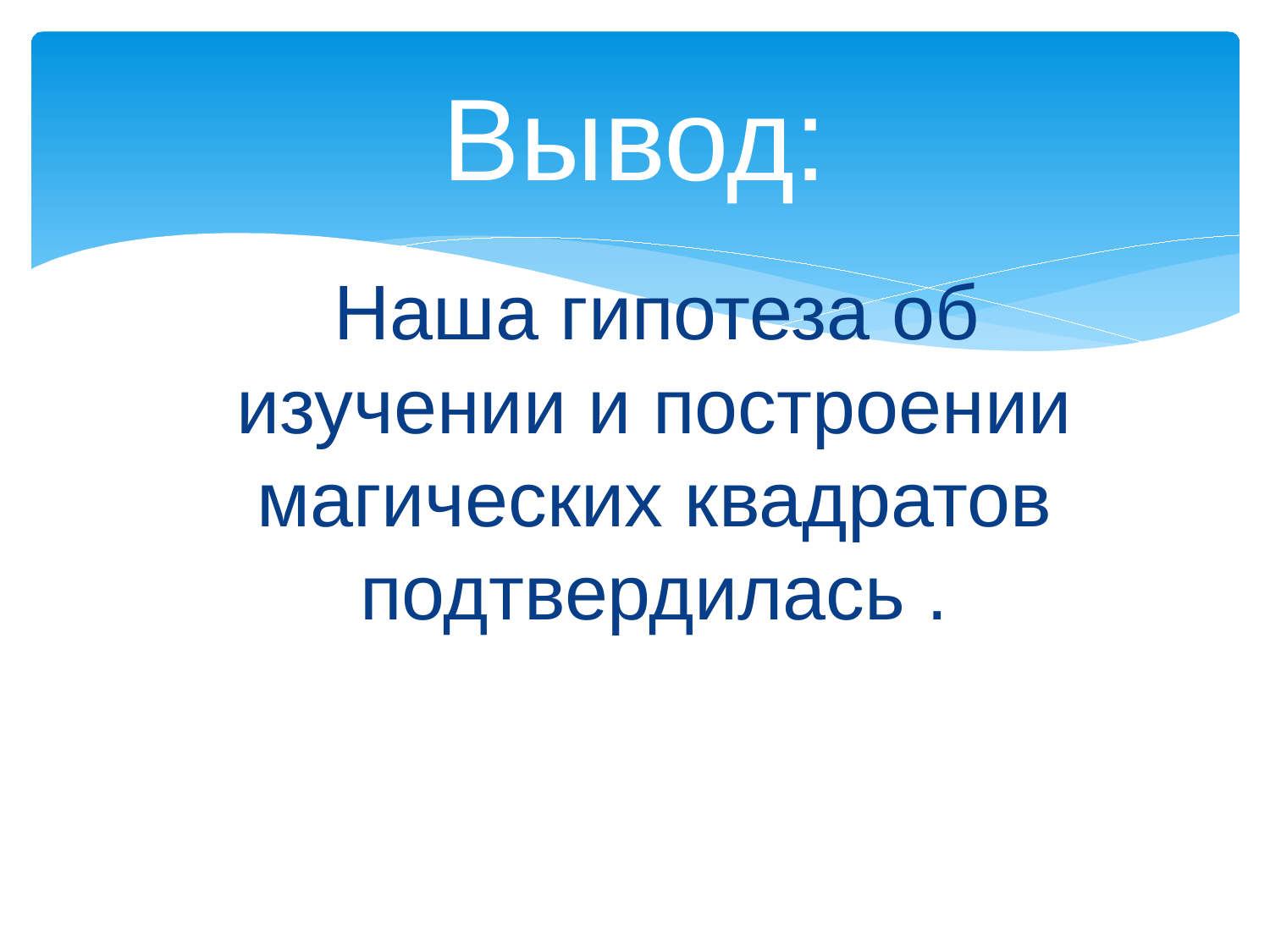

# Вывод:
  Наша гипотеза об изучении и построении магических квадратов подтвердилась .